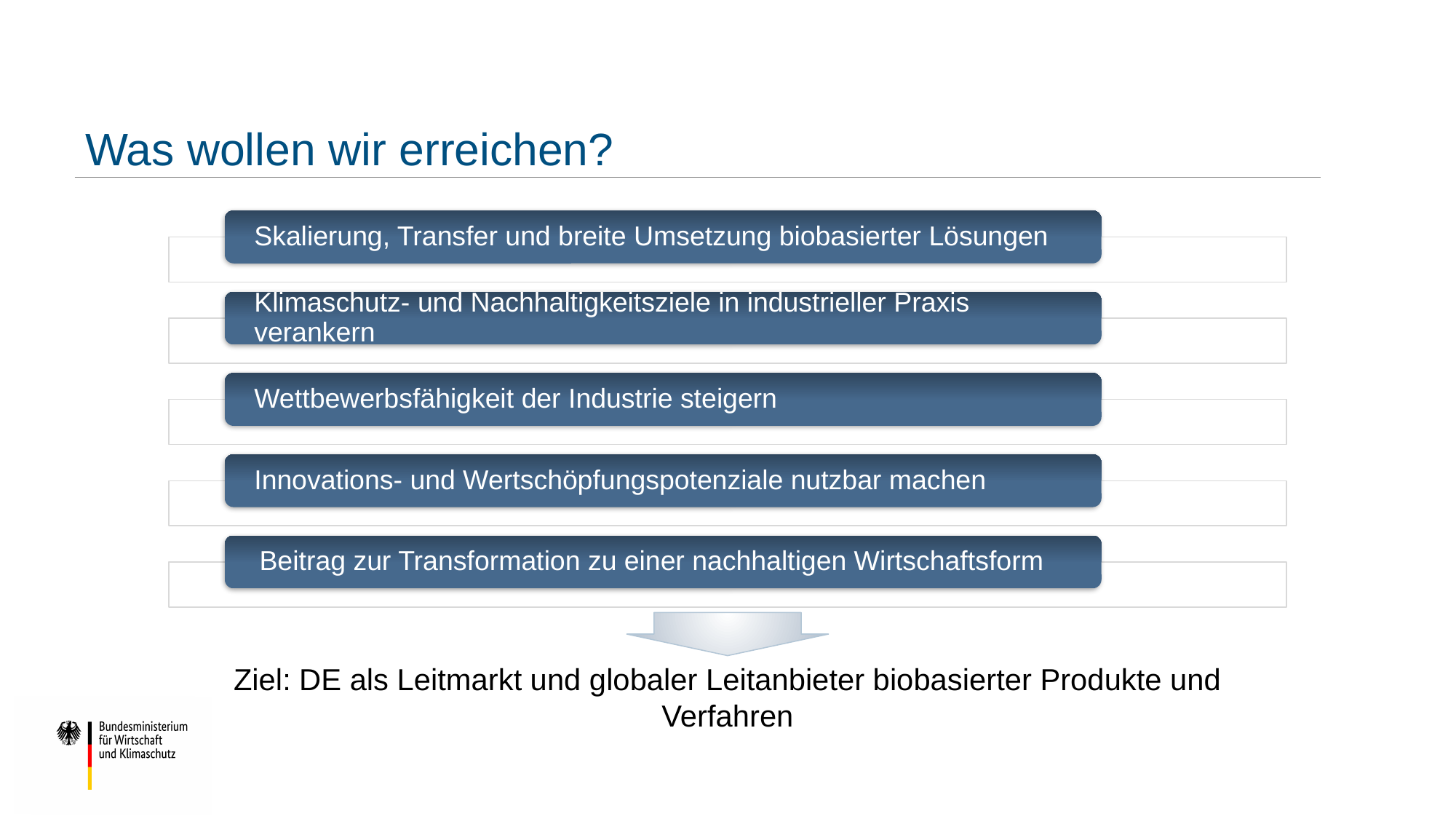

# Was wollen wir erreichen?
Skalierung, Transfer und breite Umsetzung biobasierter Lösungen
Klimaschutz- und Nachhaltigkeitsziele in industrieller Praxis verankern
Wettbewerbsfähigkeit der Industrie steigern
Innovations- und Wertschöpfungspotenziale nutzbar machen
Beitrag zur Transformation zu einer nachhaltigen Wirtschaftsform

Ziel: DE als Leitmarkt und globaler Leitanbieter biobasierter Produkte und Verfahren